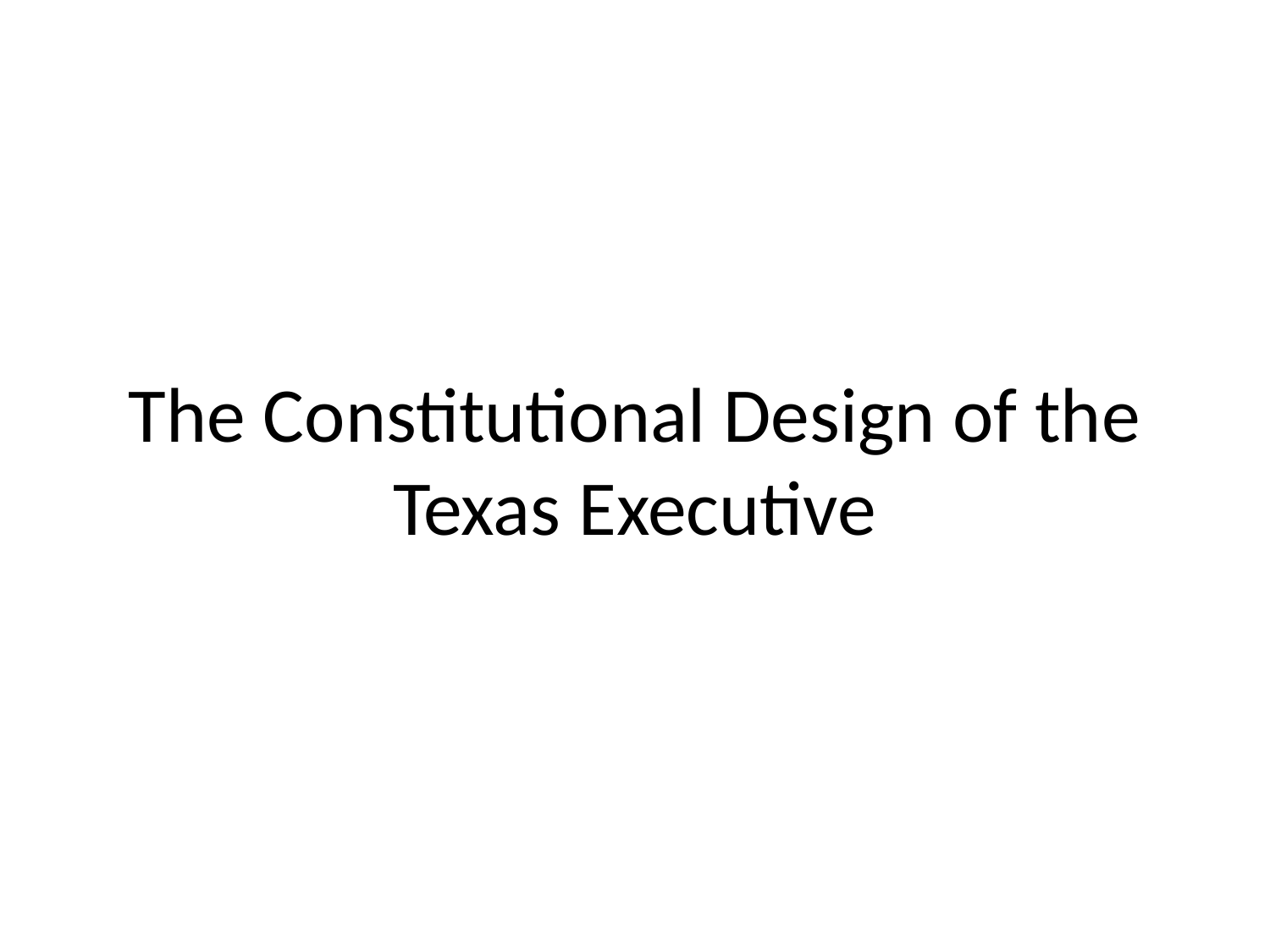

# The Constitutional Design of the Texas Executive